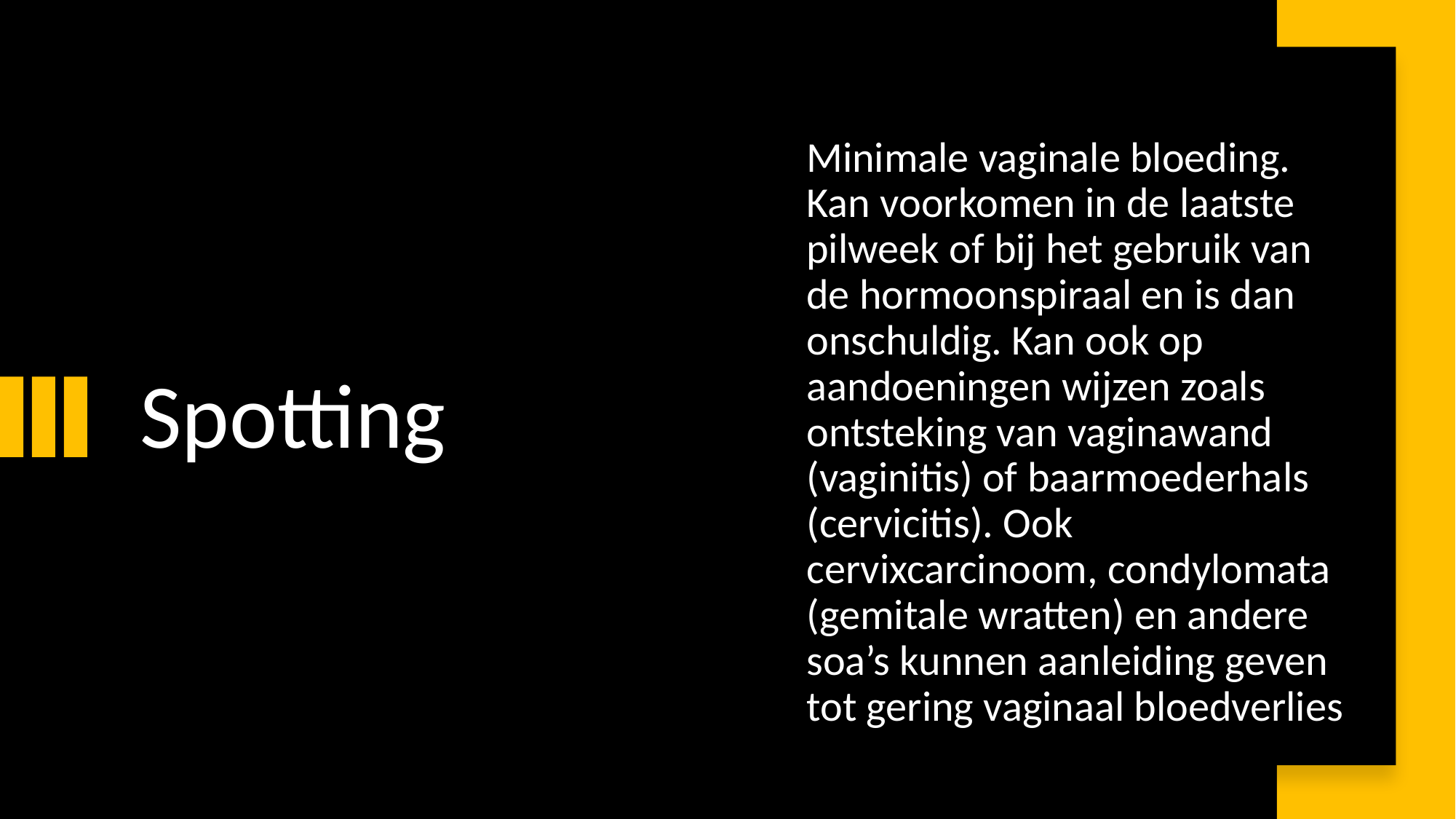

Minimale vaginale bloeding. Kan voorkomen in de laatste pilweek of bij het gebruik van de hormoonspiraal en is dan onschuldig. Kan ook op aandoeningen wijzen zoals ontsteking van vaginawand (vaginitis) of baarmoederhals (cervicitis). Ook cervixcarcinoom, condylomata (gemitale wratten) en andere soa’s kunnen aanleiding geven tot gering vaginaal bloedverlies
# Spotting